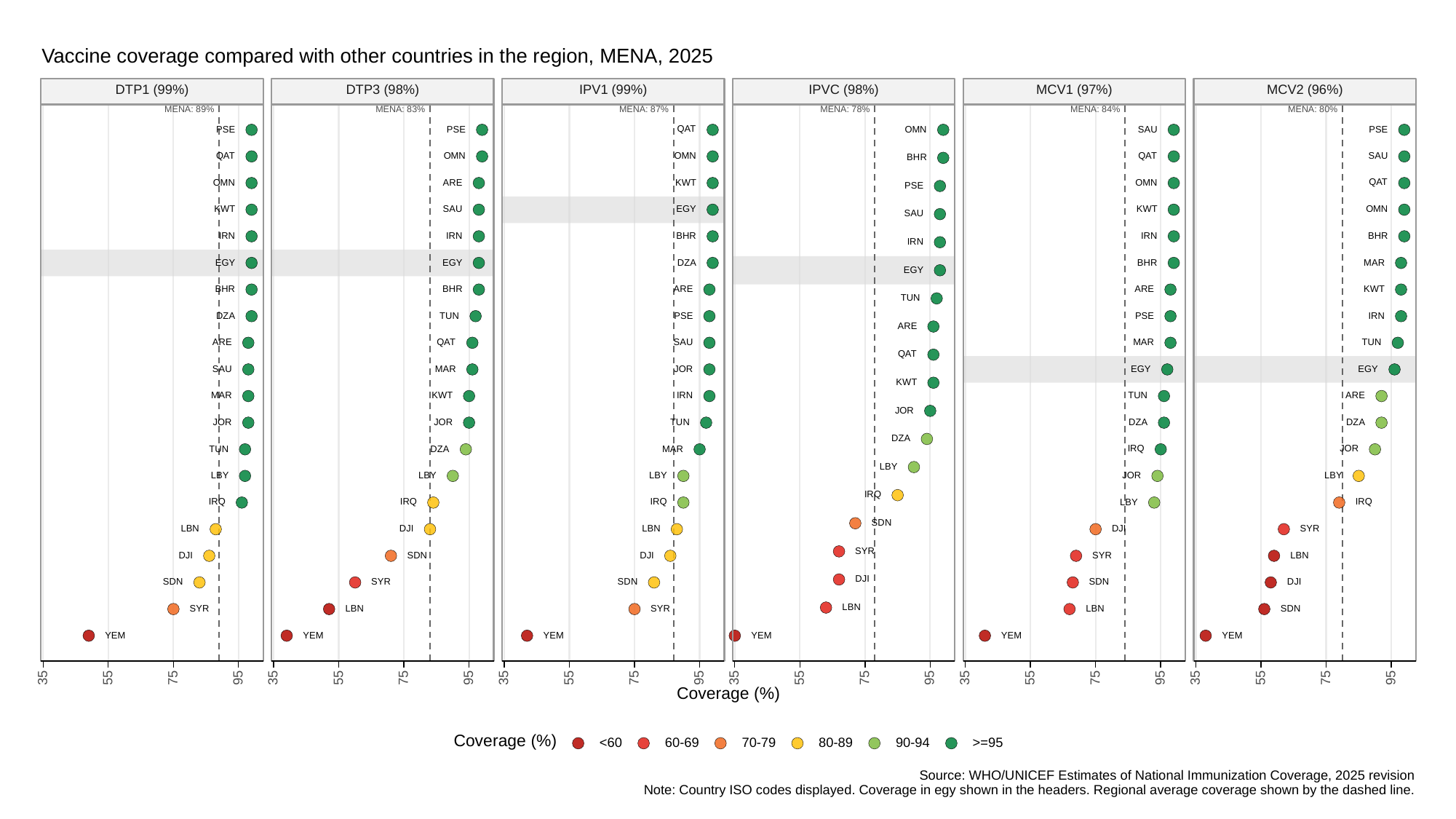

Vaccine coverage compared with other countries in the region, MENA, 2025

DTP1 (99%)
DTP3 (98%)
IPV1 (99%)
IPVC (98%)
MCV1 (97%)
MCV2 (96%)

MENA: 89%
MENA: 83%
MENA: 87%
MENA: 78%
MENA: 84%
MENA: 80%

QAT
OMN
PSE
PSE
SAU
PSE

QAT
QAT
OMN
OMN
SAU
BHR

QAT
OMN
OMN
ARE
KWT

PSE

OMN
SAU
EGY
KWT
KWT

SAU

IRN
IRN
BHR
IRN
BHR

IRN

EGY
EGY
DZA
BHR
MAR

EGY

BHR
BHR
ARE
ARE
KWT

TUN

PSE
PSE
TUN
DZA
IRN

ARE

QAT
SAU
TUN
ARE
MAR

QAT

JOR
SAU
EGY
EGY
MAR

KWT

TUN
MAR
KWT
IRN
ARE

JOR

JOR
JOR
TUN
DZA
DZA

DZA

IRQ
JOR
TUN
DZA
MAR

LBY

JOR
LBY
LBY
LBY
LBY

IRQ

IRQ
IRQ
IRQ
IRQ
LBY

SDN

SYR
DJI
DJI
LBN
LBN

SYR

SDN
SYR
DJI
DJI
LBN

DJI

SDN
SYR
SDN
SDN
DJI

LBN
SYR
SYR
SDN
LBN
LBN

YEM
YEM
YEM
YEM
YEM
YEM

35
35
35
35
35
35
95
95
95
95
95
95
75
75
75
75
75
75
55
55
55
55
55
55
Coverage (%)
Coverage (%)

<60
60-69
70-79
80-89
90-94
>=95
Source: WHO/UNICEF Estimates of National Immunization Coverage, 2025 revision
Note: Country ISO codes displayed. Coverage in egy shown in the headers. Regional average coverage shown by the dashed line.